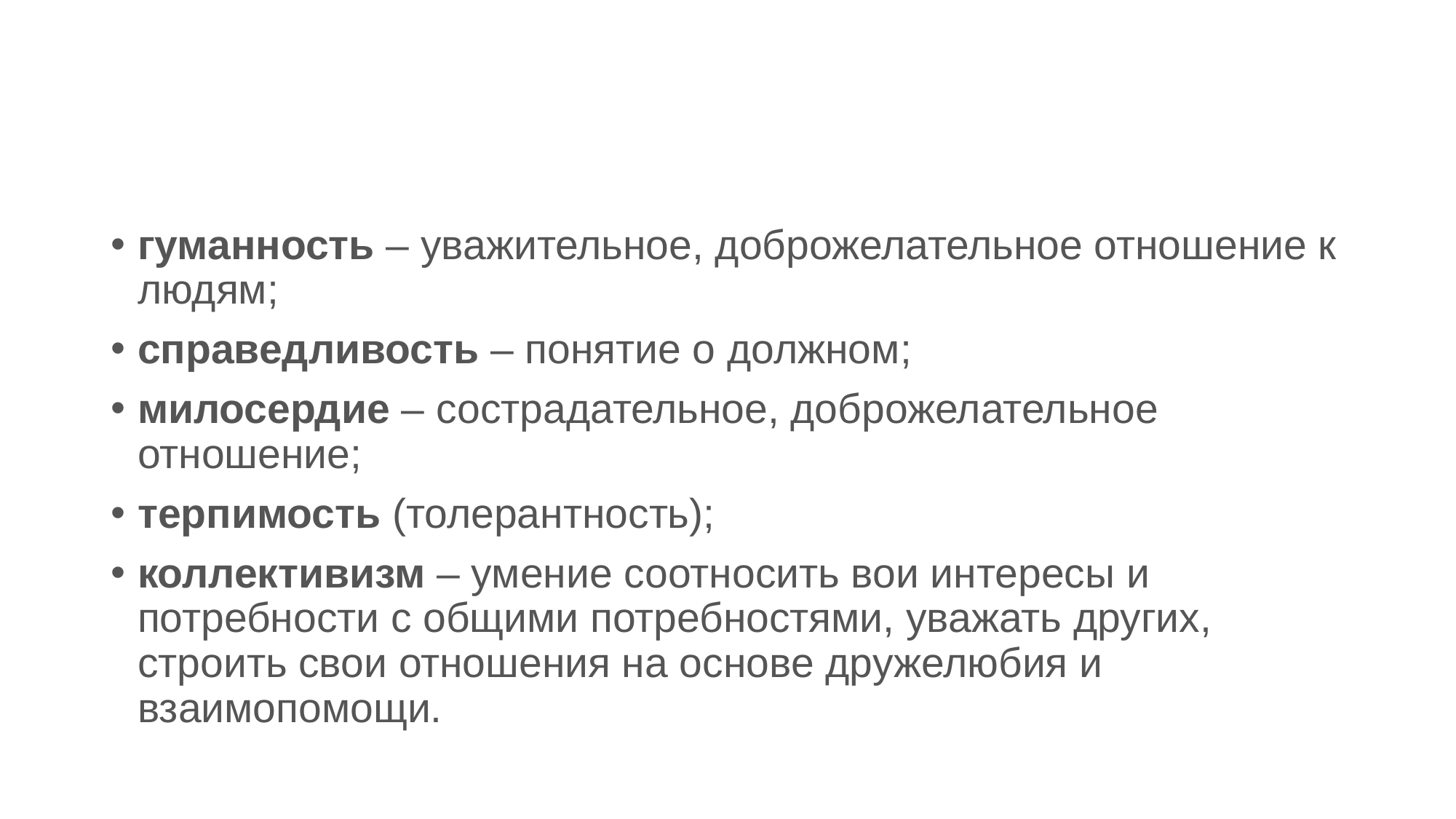

#
гуманность – уважительное, доброжелательное отношение к людям;
справедливость – понятие о должном;
милосердие – сострадательное, доброжелательное отношение;
терпимость (толерантность);
коллективизм – умение соотносить вои интересы и потребности с общими потребностями, уважать других, строить свои отношения на основе дружелюбия и взаимопомощи.